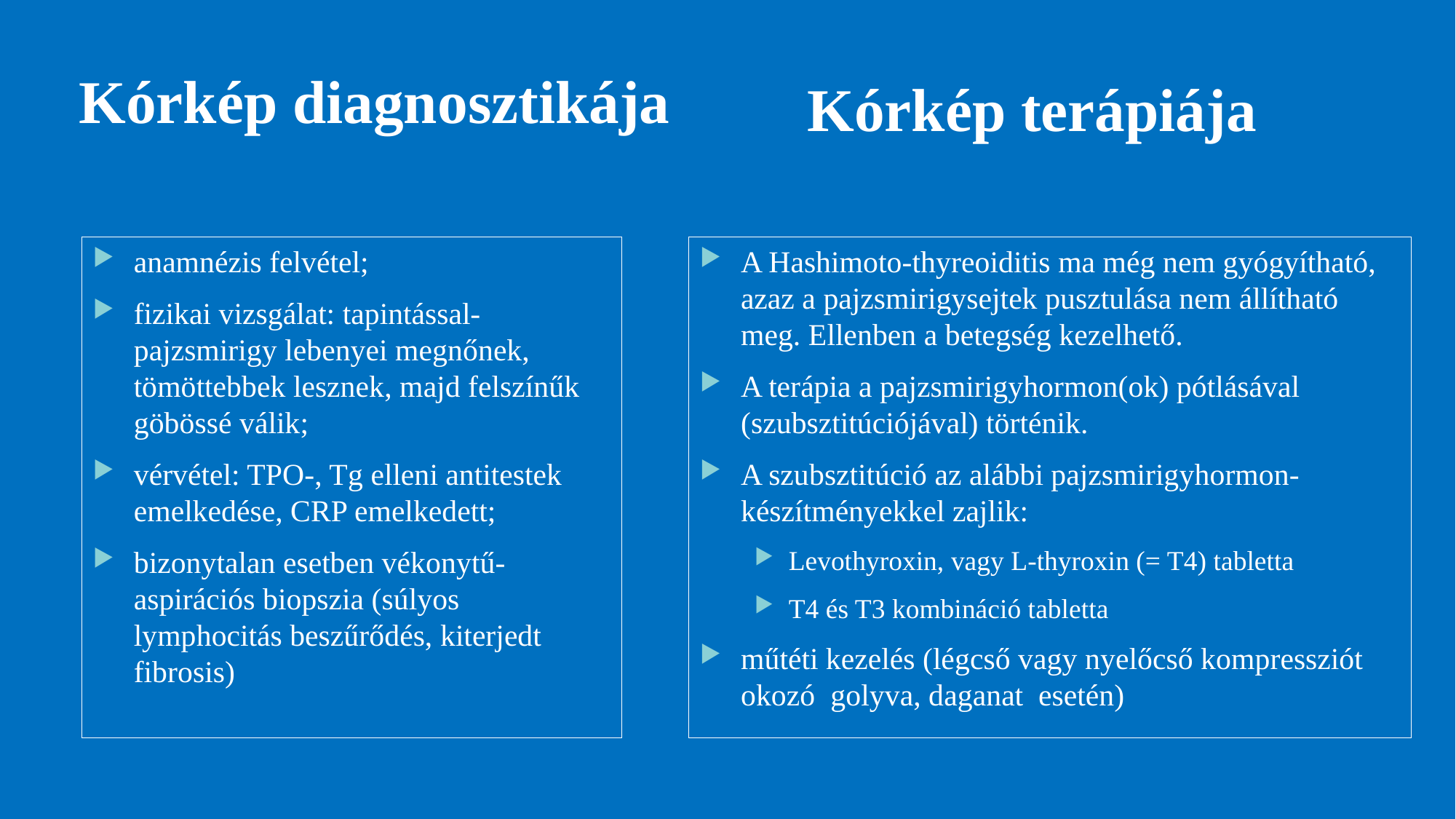

# Kórkép diagnosztikája
Kórkép terápiája
A Hashimoto-thyreoiditis ma még nem gyógyítható, azaz a pajzsmirigysejtek pusztulása nem állítható meg. Ellenben a betegség kezelhető.
A terápia a pajzsmirigyhormon(ok) pótlásával (szubsztitúciójával) történik.
A szubsztitúció az alábbi pajzsmirigyhormon-készítményekkel zajlik:
Levothyroxin, vagy L-thyroxin (= T4) tabletta
T4 és T3 kombináció tabletta
műtéti kezelés (légcső vagy nyelőcső kompressziót okozó  golyva, daganat  esetén)

anamnézis felvétel;
fizikai vizsgálat: tapintással-pajzsmirigy lebenyei megnőnek, tömöttebbek lesznek, majd felszínűk göbössé válik;
vérvétel: TPO-, Tg elleni antitestek emelkedése, CRP emelkedett;
bizonytalan esetben vékonytű- aspirációs biopszia (súlyos lymphocitás beszűrődés, kiterjedt fibrosis)